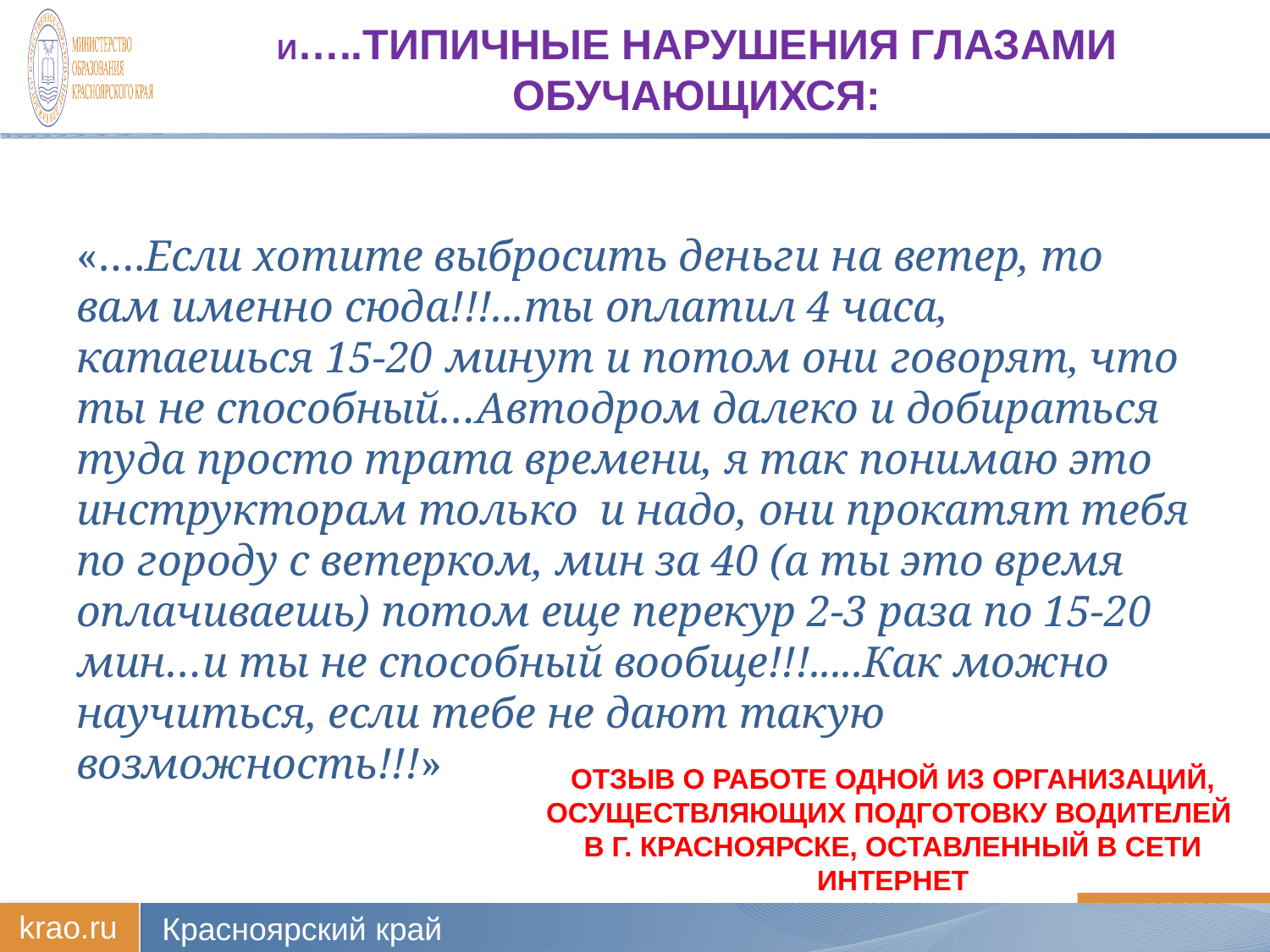

# И…..Типичные НАРУШЕНИЯ глазами обучающихся:
«….Если хотите выбросить деньги на ветер, то вам именно сюда!!!...ты оплатил 4 часа, катаешься 15-20 минут и потом они говорят, что ты не способный…Автодром далеко и добираться туда просто трата времени, я так понимаю это инструкторам только  и надо, они прокатят тебя по городу с ветерком, мин за 40 (а ты это время оплачиваешь) потом еще перекур 2-3 раза по 15-20 мин…и ты не способный вообще!!!.....Как можно научиться, если тебе не дают такую возможность!!!»

Отзыв о работе одной из организаций, осуществляющих подготовку водителей
в г. Красноярске, оставленный в сети Интернет